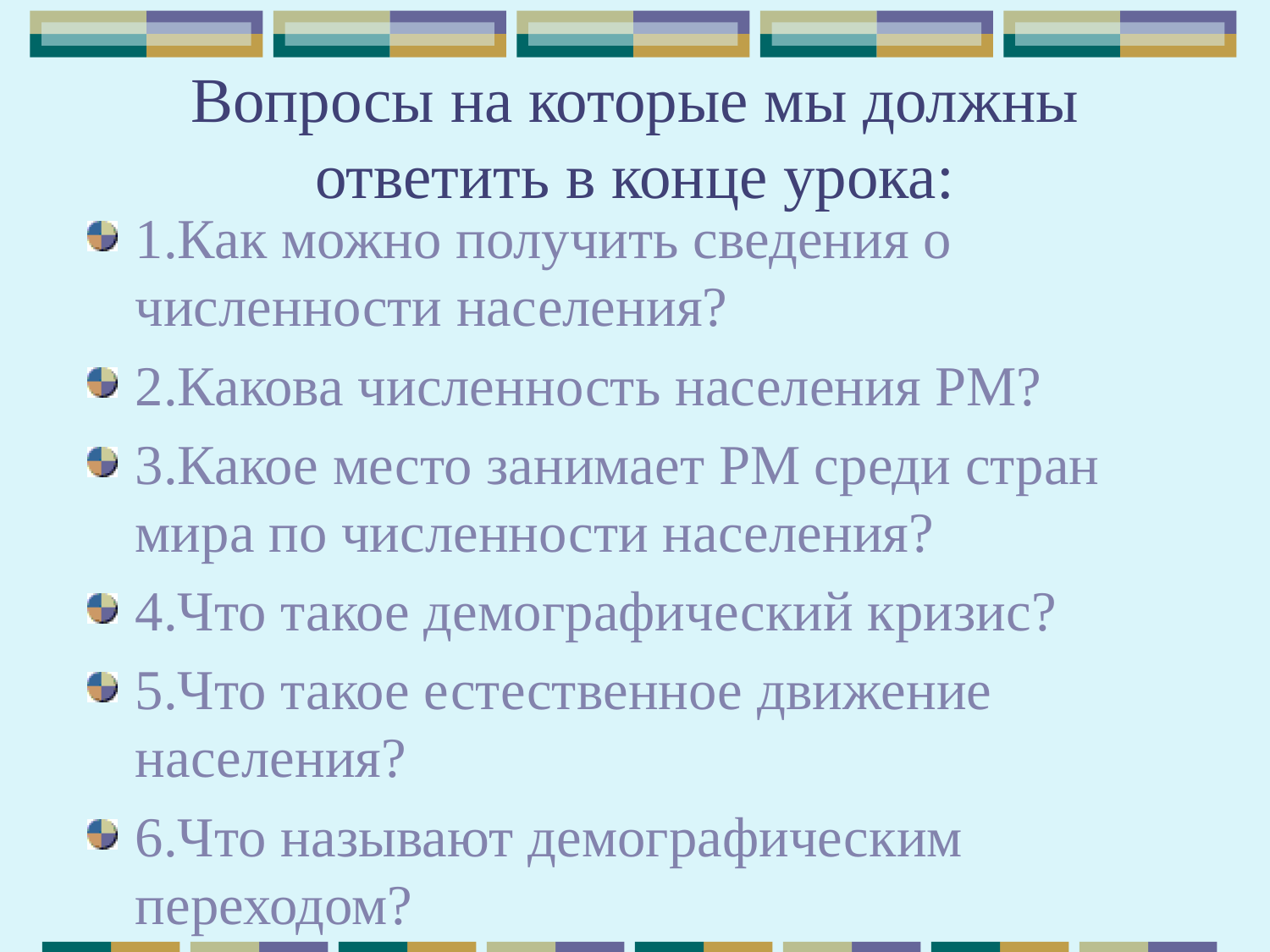

# Вопросы на которые мы должны ответить в конце урока:
1.Как можно получить сведения о численности населения?
2.Какова численность населения РМ?
3.Какое место занимает РМ среди стран мира по численности населения?
4.Что такое демографический кризис?
5.Что такое естественное движение населения?
6.Что называют демографическим переходом?